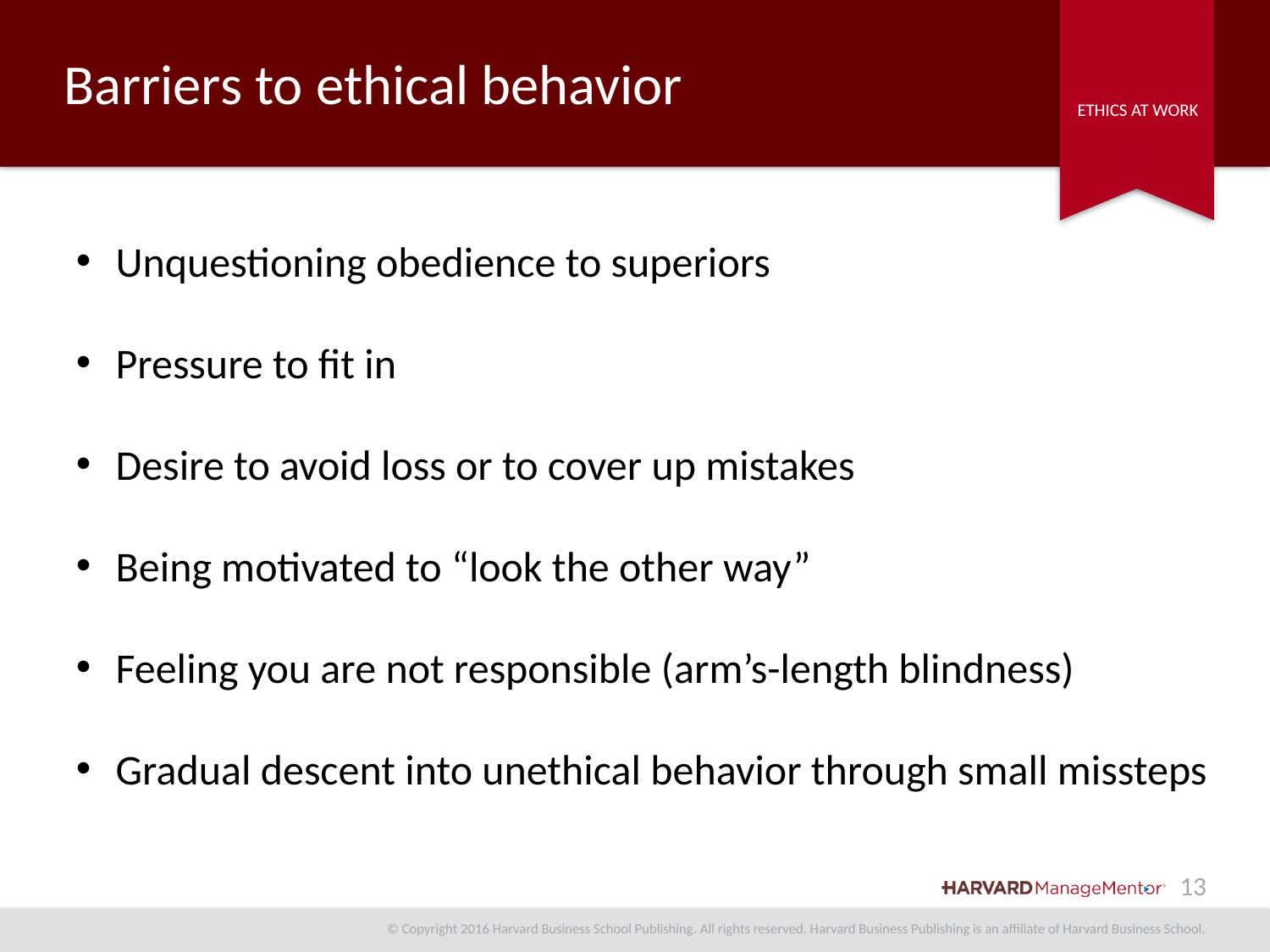

# Barriers to ethical behavior
Unquestioning obedience to superiors

Pressure to fit in

Desire to avoid loss or to cover up mistakes

Being motivated to “look the other way”

Feeling you are not responsible (arm’s-length blindness)

Gradual descent into unethical behavior through small missteps